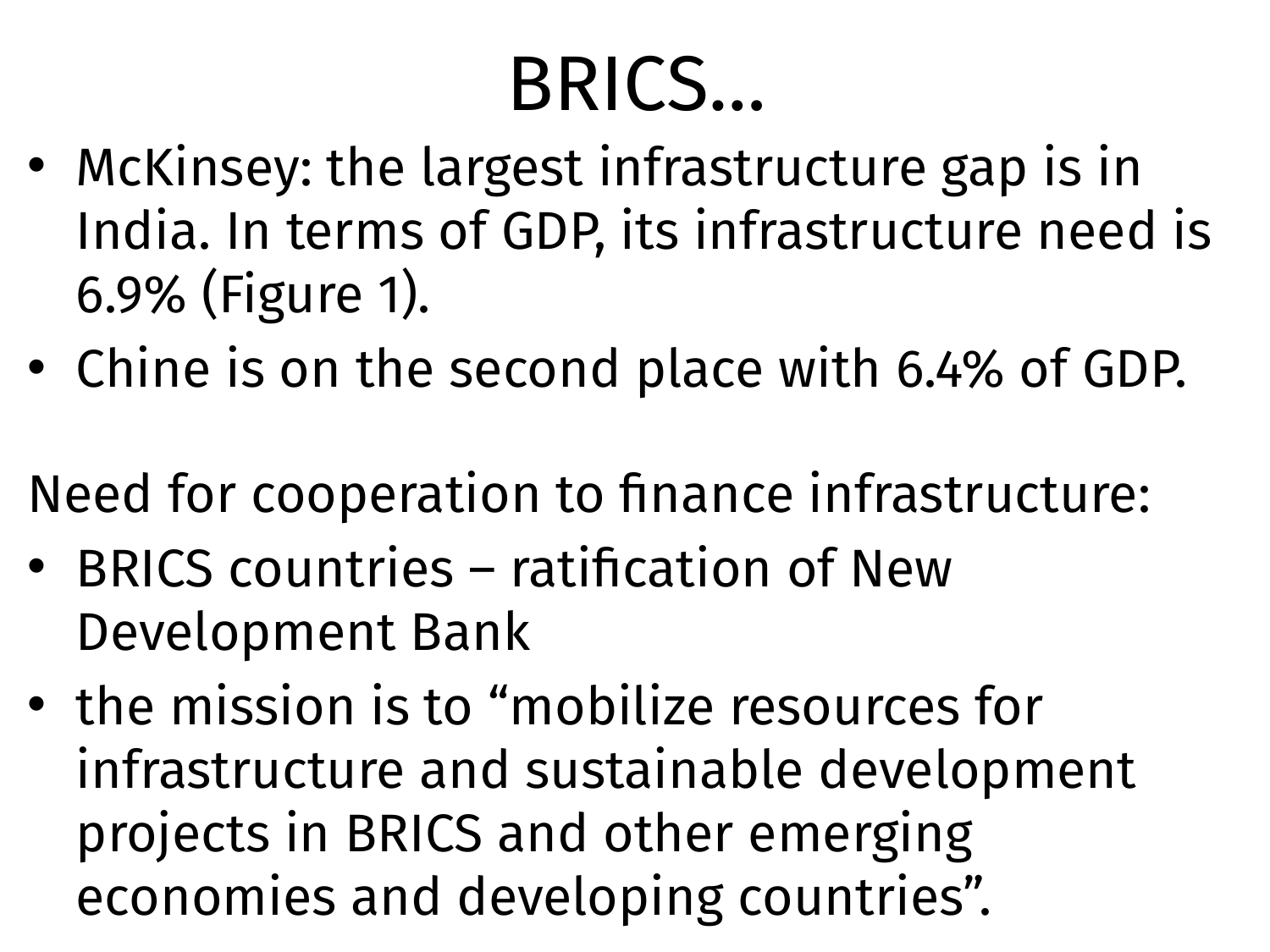

# BRICS…
McKinsey: the largest infrastructure gap is in India. In terms of GDP, its infrastructure need is 6.9% (Figure 1).
Chine is on the second place with 6.4% of GDP.

Need for cooperation to finance infrastructure:
BRICS countries – ratification of New Development Bank
the mission is to “mobilize resources for infrastructure and sustainable development projects in BRICS and other emerging economies and developing countries”.